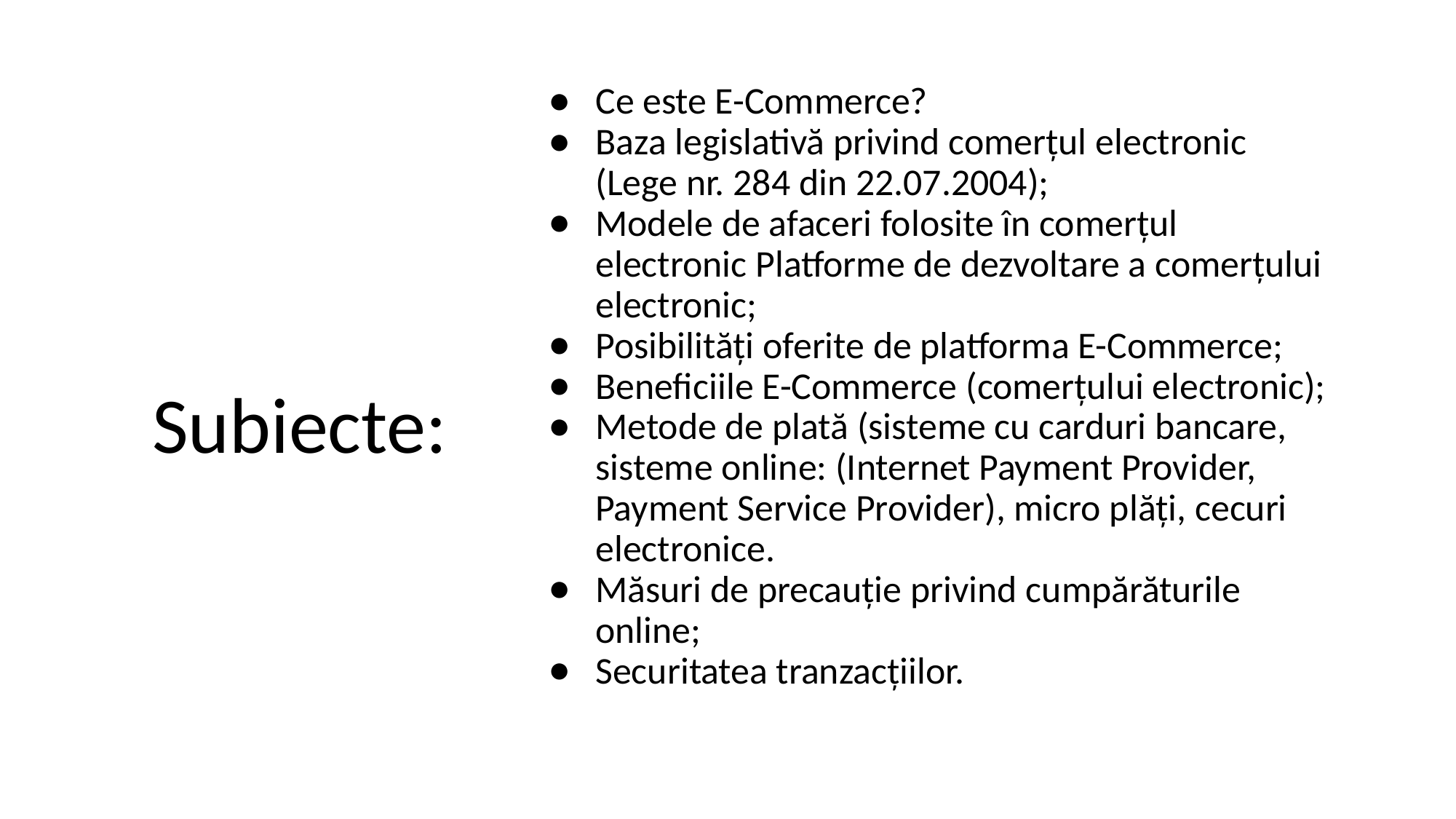

Ce este E-Commerce?
Baza legislativă privind comerțul electronic (Lege nr. 284 din 22.07.2004);
Modele de afaceri folosite în comerțul electronic Platforme de dezvoltare a comerțului electronic;
Posibilități oferite de platforma E-Commerce;
Beneficiile E-Commerce (comerțului electronic);
Metode de plată (sisteme cu carduri bancare, sisteme online: (Internet Payment Provider, Payment Service Provider), micro plăți, cecuri electronice.
Măsuri de precauție privind cumpărăturile online;
Securitatea tranzacțiilor.
# Subiecte: